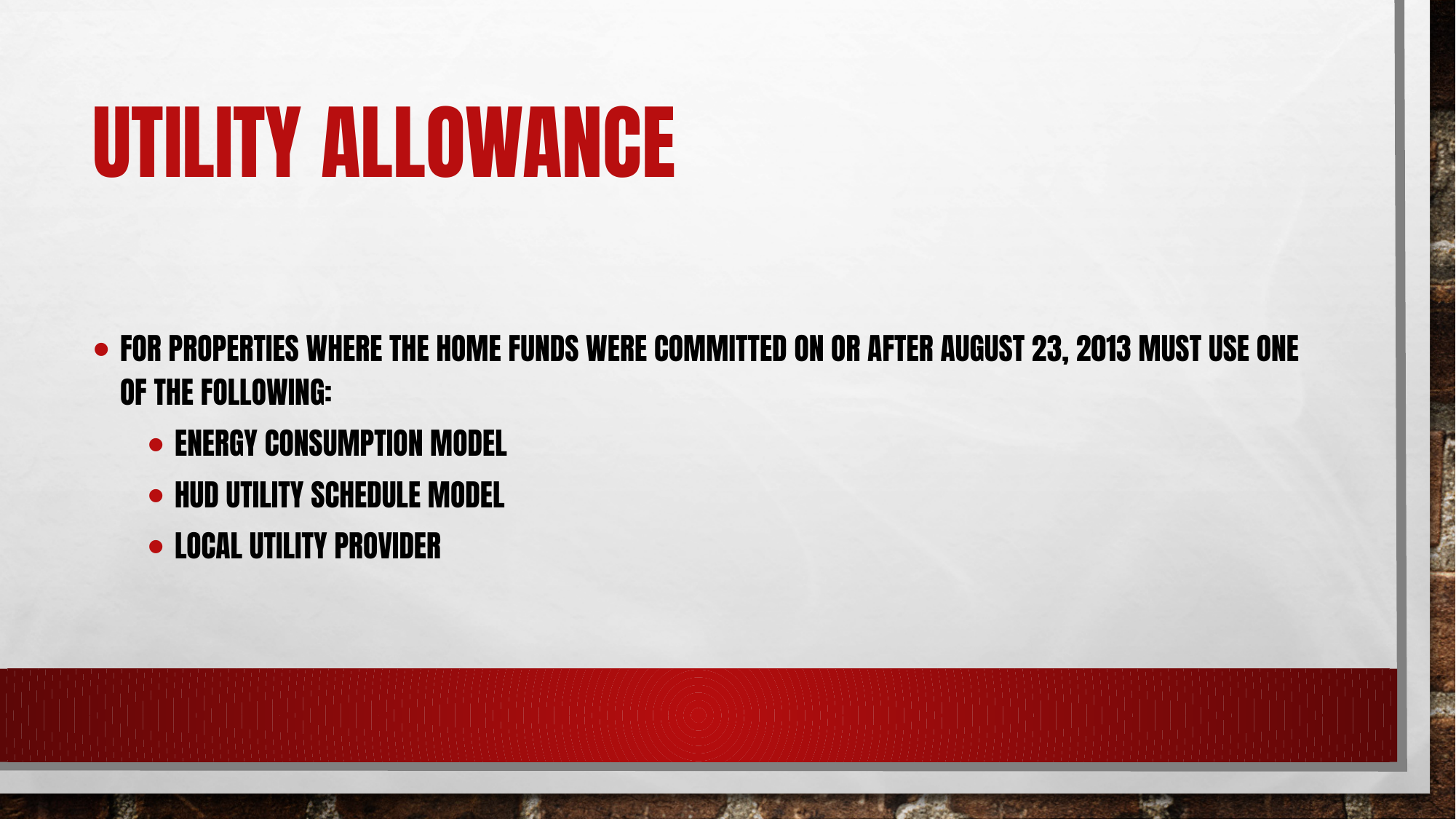

# Utility allowance
For properties where the home funds were committed on or after August 23, 2013 must use one of the following:
Energy Consumption model
Hud utility Schedule model
Local utility provider